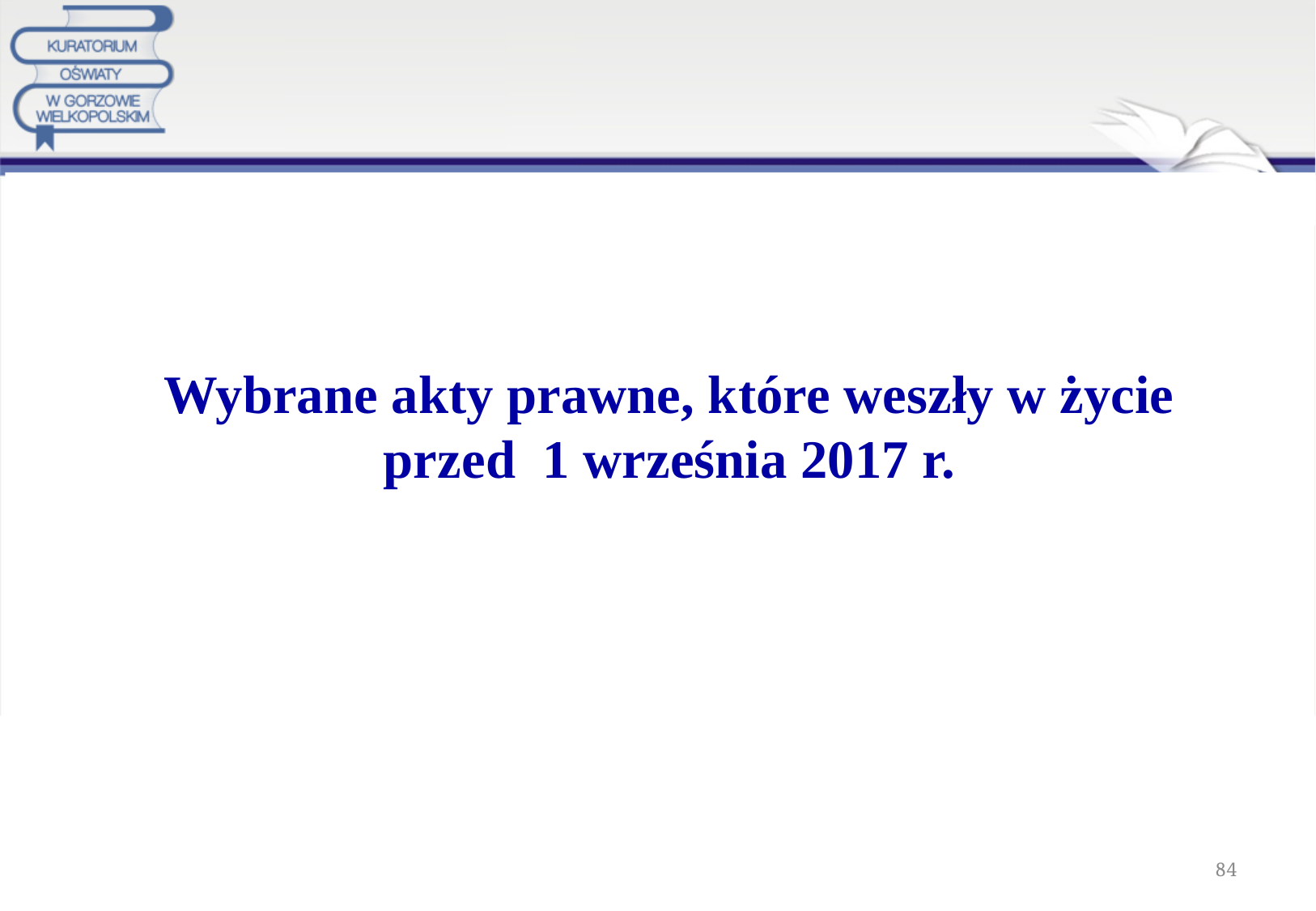

#

Wybrane akty prawne, które weszły w życie przed  1 września 2017 r.
84